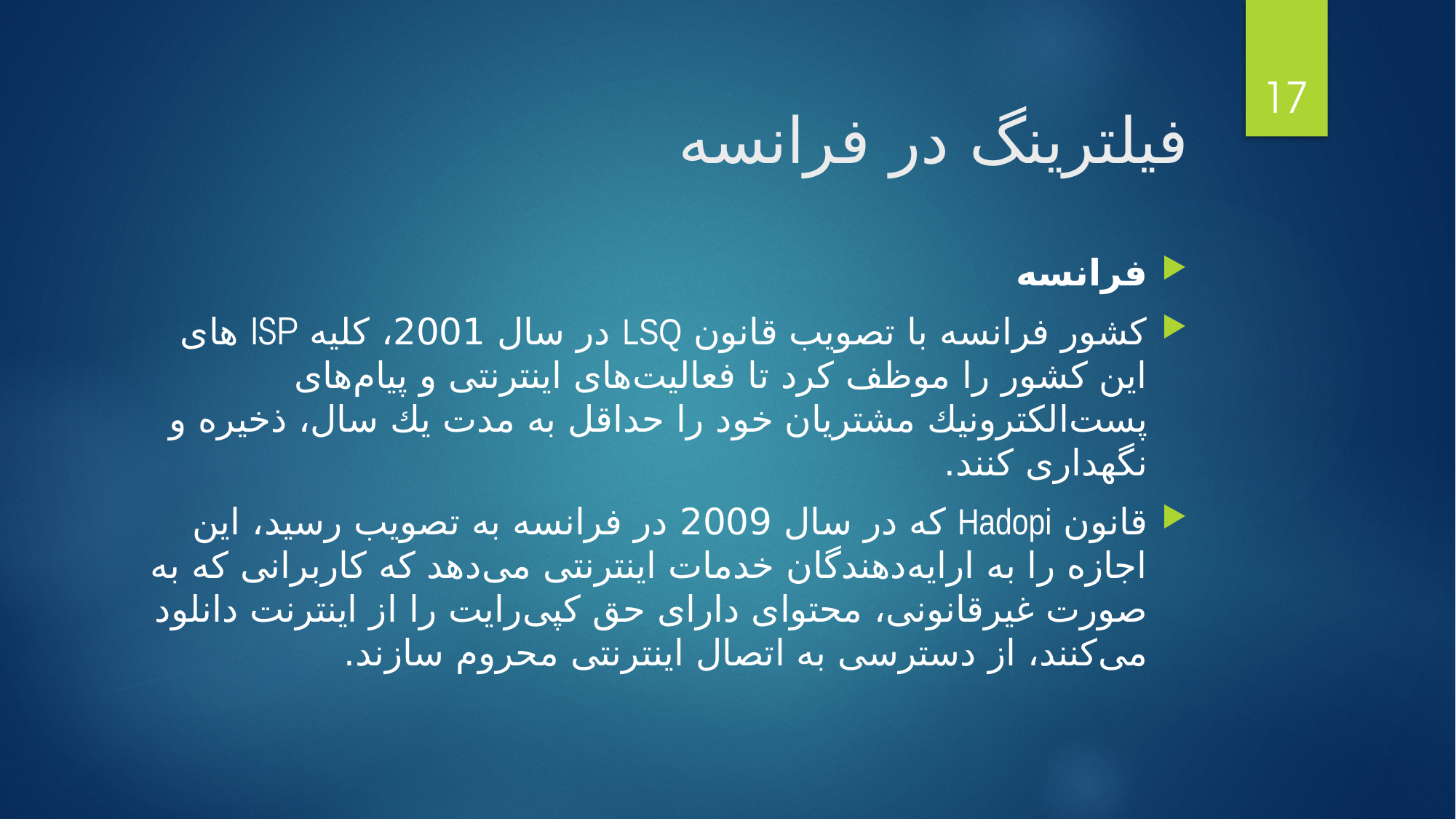

17
فیلترینگ در فرانسه
فرانسه
كشور فرانسه با تصويب قانون LSQ در سال 2001، كليه ISP هاى اين كشور را موظف كرد تا فعاليت‌هاى اينترنتى و پيام‌هاى پست‌الكترونيك مشتريان خود را حداقل به مدت يك سال، ذخيره و نگهدارى كنند.
قانون Hadopi که در سال 2009 در فرانسه به تصویب رسید، این اجازه را به ارایه‌دهندگان خدمات اینترنتی می‌دهد که کاربرانی که به صورت غیرقانونی، محتوای دارای حق کپی‌رایت را از اینترنت دانلود می‌کنند، از دسترسی به اتصال اینترنتی محروم سازند.